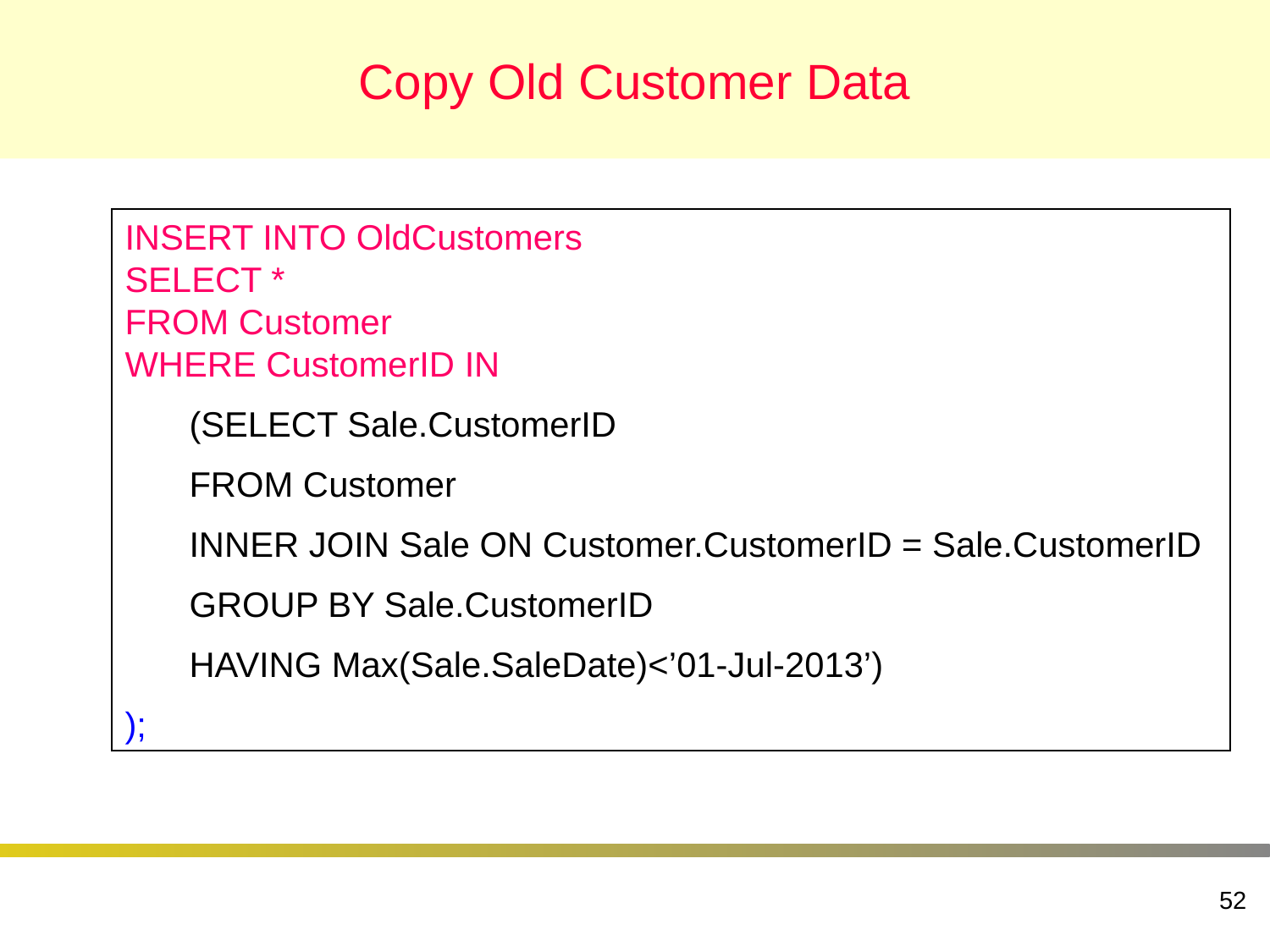

# Copy Old Customer Data
INSERT INTO OldCustomers
SELECT *
FROM Customer
WHERE CustomerID IN
	(SELECT Sale.CustomerID
	FROM Customer
	INNER JOIN Sale ON Customer.CustomerID = Sale.CustomerID
	GROUP BY Sale.CustomerID
	HAVING Max(Sale.SaleDate)<’01-Jul-2013’)
);
52